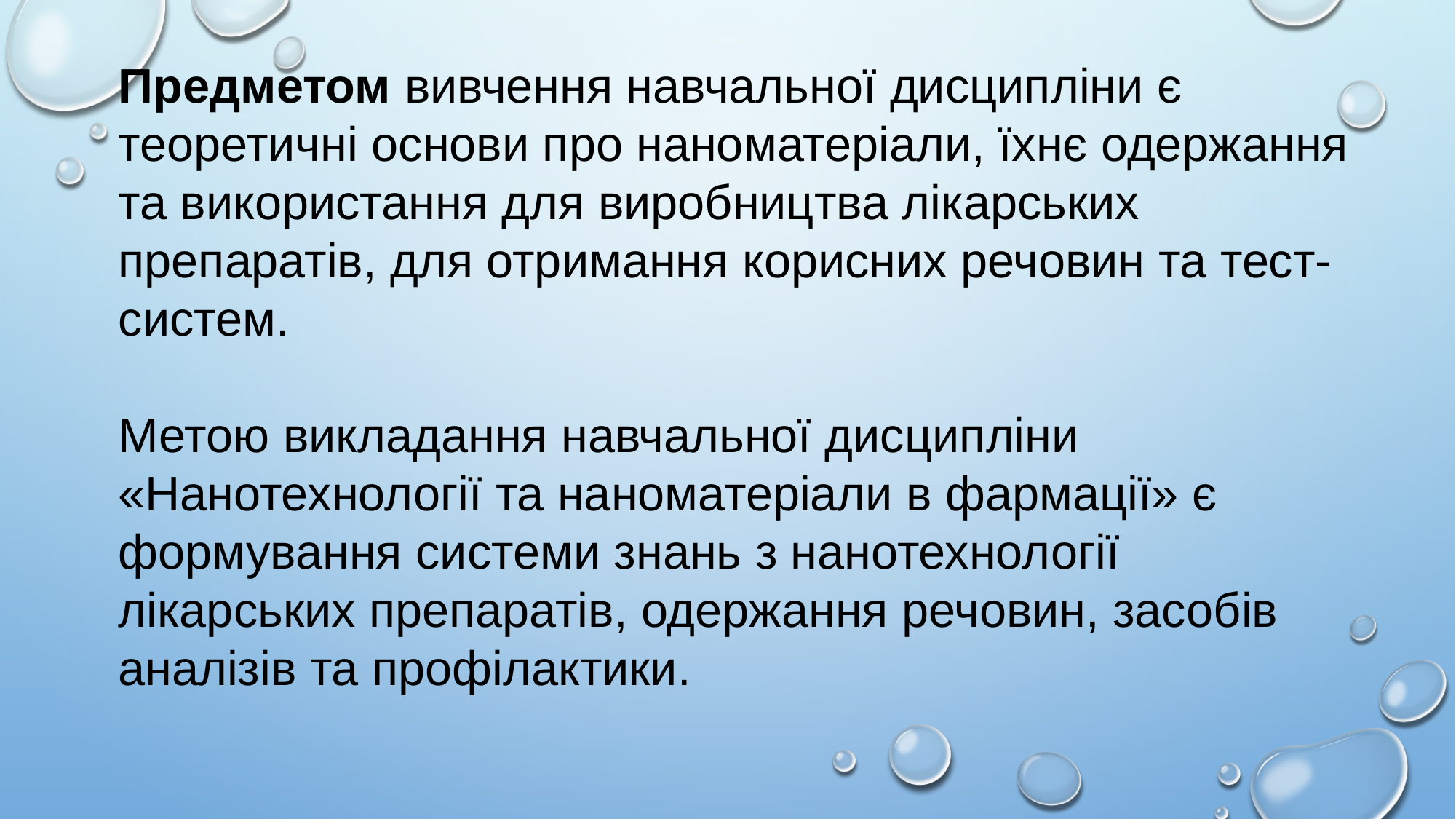

Предметом вивчення навчальної дисципліни є теоретичні основи про наноматеріали, їхнє одержання та використання для виробництва лікарських препаратів, для отримання корисних речовин та тест-систем.

Метою викладання навчальної дисципліни «Нанотехнології та наноматеріали в фармації» є формування системи знань з нанотехнології лікарських препаратів, одержання речовин, засобів аналізів та профілактики.